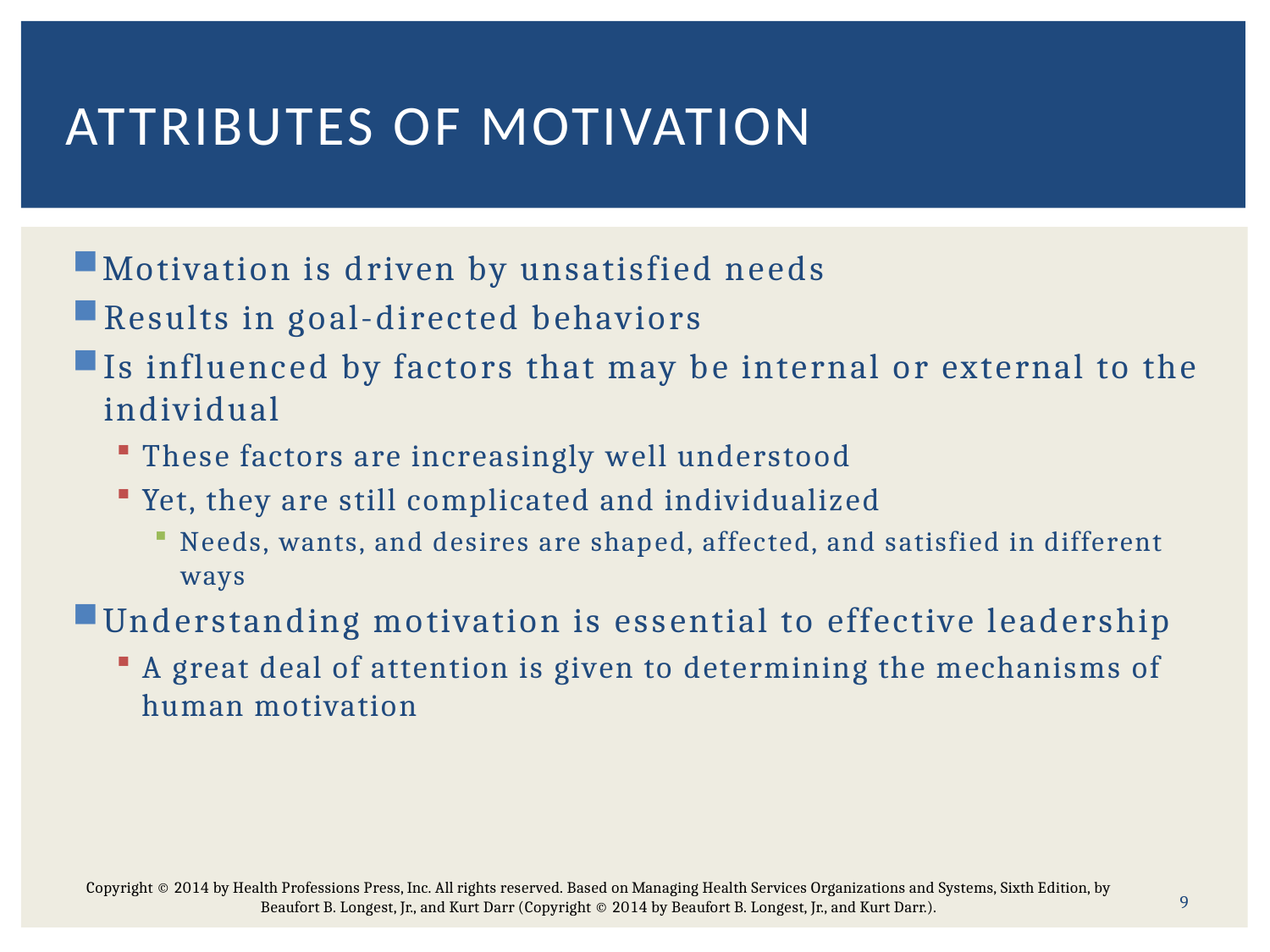

# Attributes of Motivation
Motivation is driven by unsatisfied needs
Results in goal-directed behaviors
Is influenced by factors that may be internal or external to the individual
These factors are increasingly well understood
Yet, they are still complicated and individualized
Needs, wants, and desires are shaped, affected, and satisfied in different ways
Understanding motivation is essential to effective leadership
A great deal of attention is given to determining the mechanisms of human motivation

9